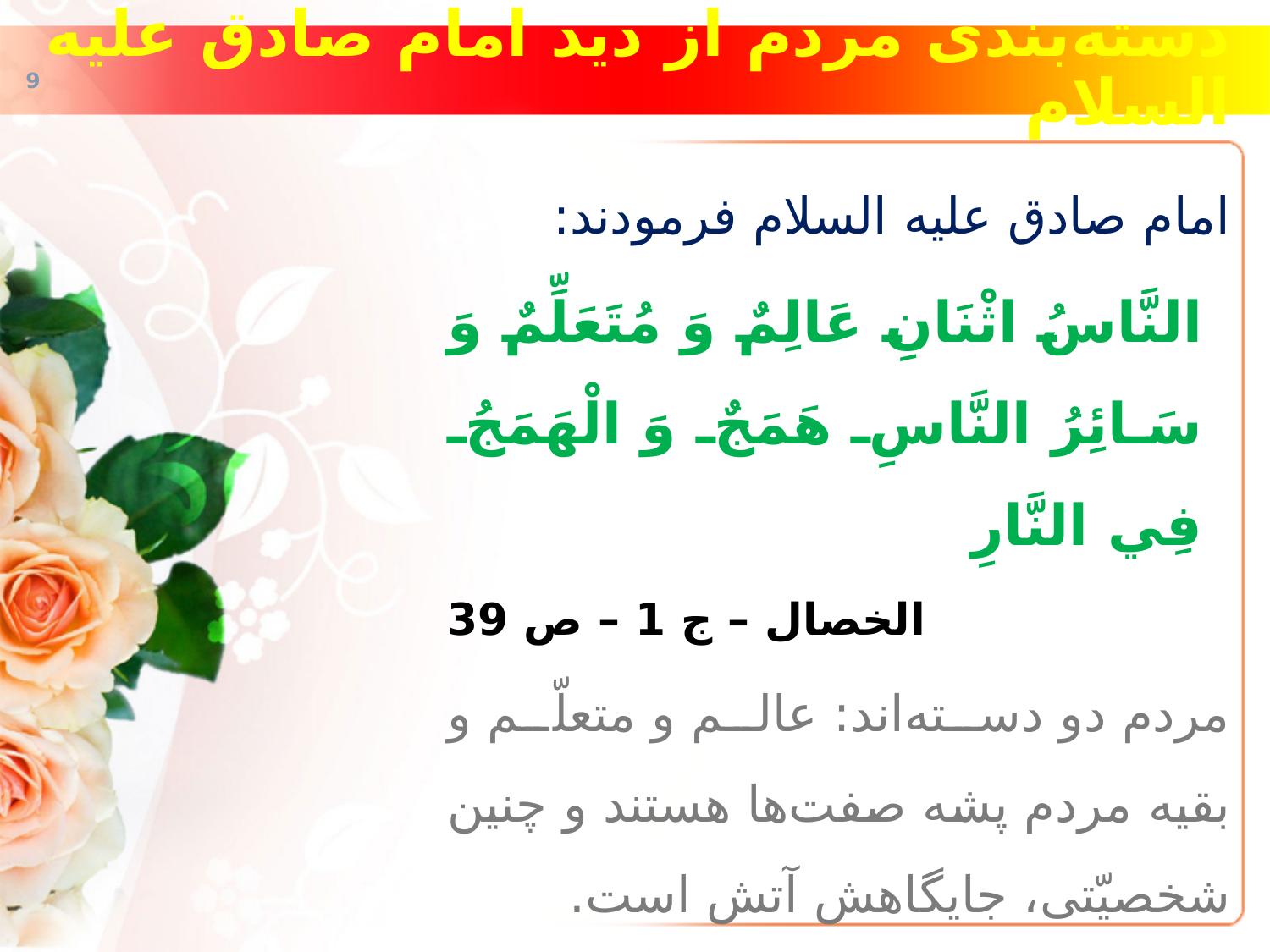

# دسته‌بندی مردم از دید امام صادق علیه‌ السلام
امام صادق علیه‌ السلام فرمودند:
النَّاسُ اثْنَانِ عَالِمٌ وَ مُتَعَلِّمٌ وَ سَائِرُ النَّاسِ هَمَجٌ وَ الْهَمَجُ‏ فِي النَّارِ
الخصال – ج 1 – ص 39
مردم دو دسته‌اند: عالم و متعلّم و بقیه مردم پشه صفت‌ها هستند و چنین شخصیّتی، جایگاهش آتش است.